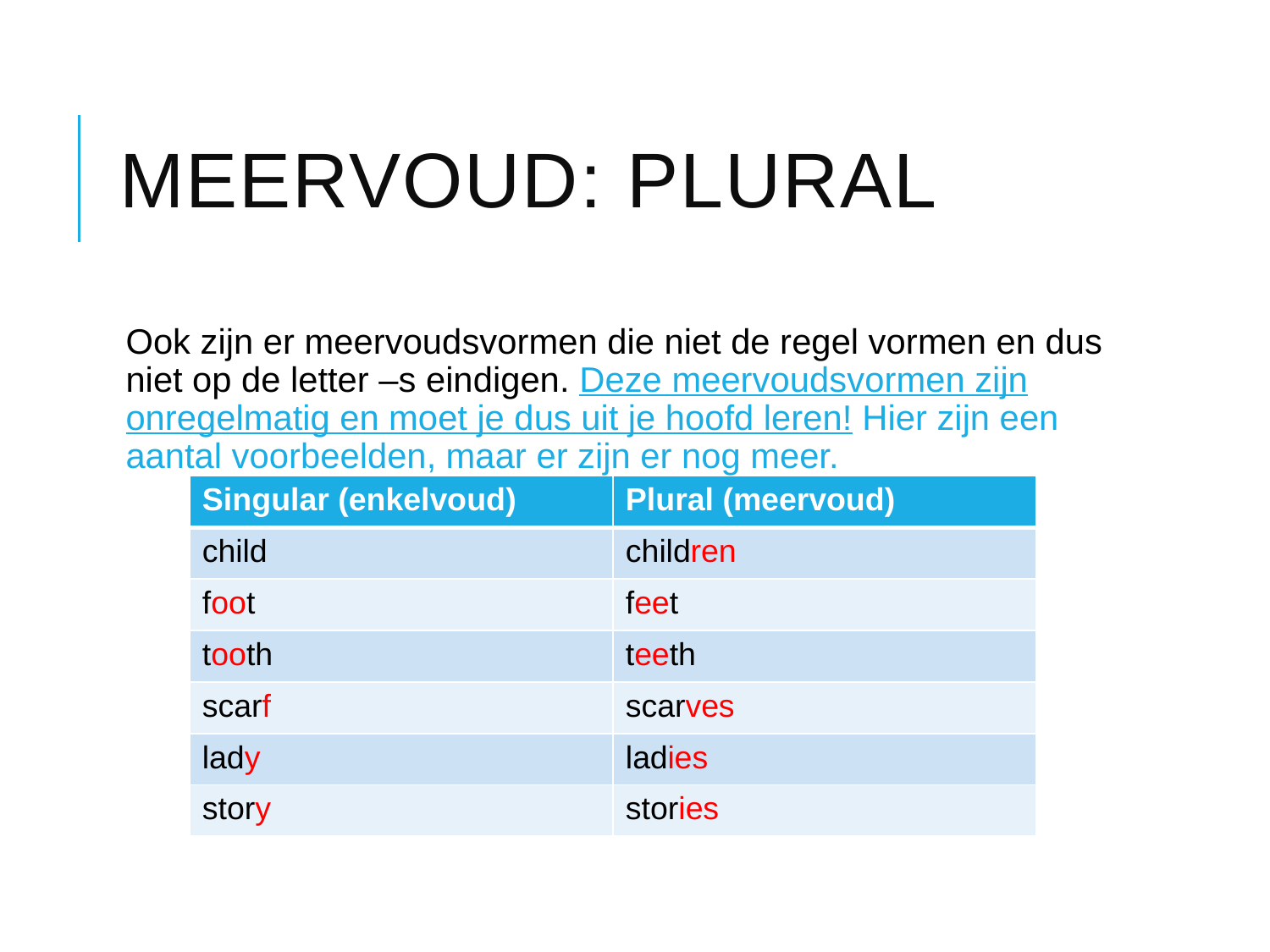

# Meervoud: plural
Ook zijn er meervoudsvormen die niet de regel vormen en dus niet op de letter –s eindigen. Deze meervoudsvormen zijn onregelmatig en moet je dus uit je hoofd leren! Hier zijn een aantal voorbeelden, maar er zijn er nog meer.

| Singular (enkelvoud) | Plural (meervoud) |
| --- | --- |
| child | children |
| foot | feet |
| tooth | teeth |
| scarf | scarves |
| lady | ladies |
| story | stories |